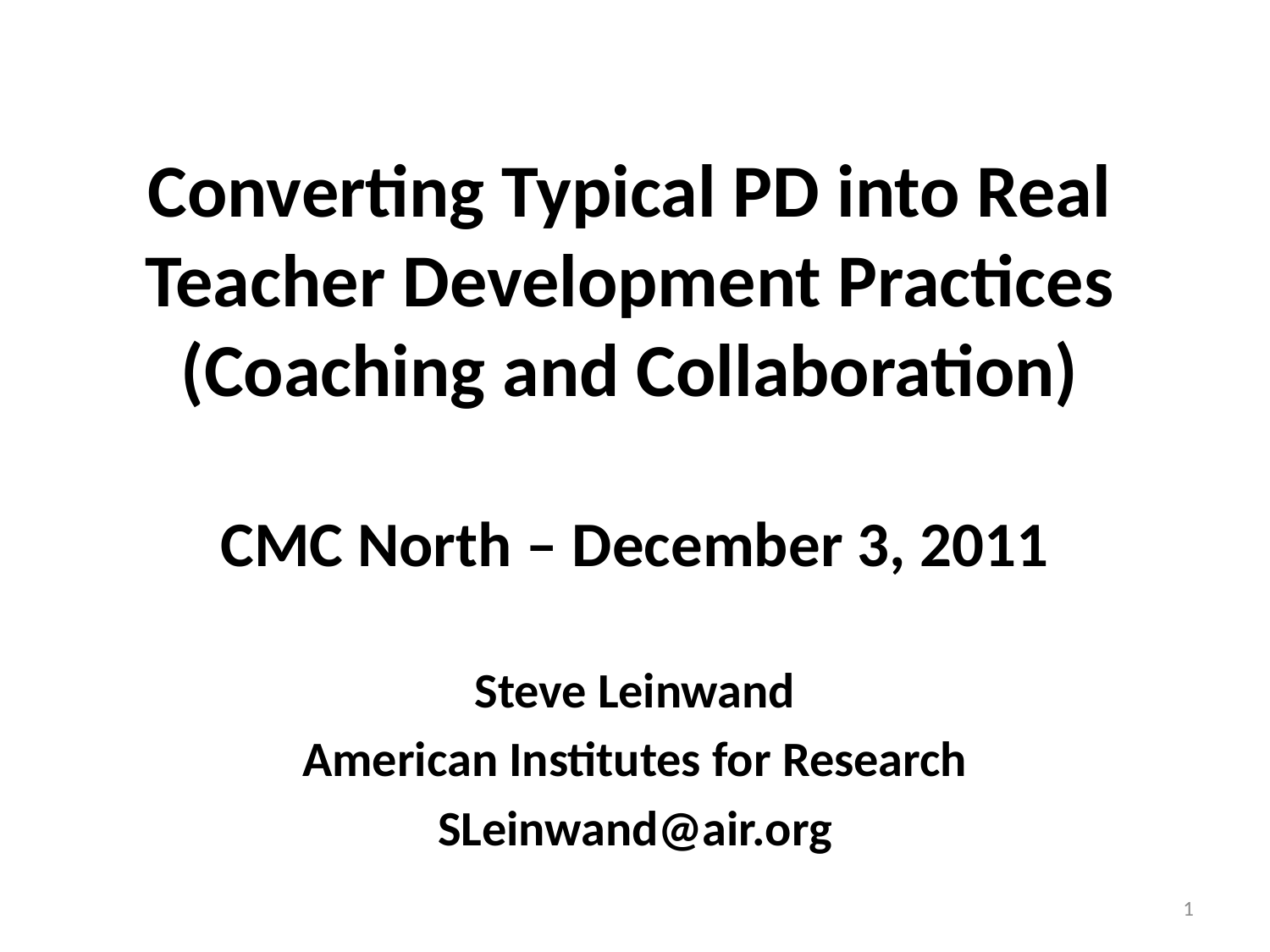

# Converting Typical PD into Real Teacher Development Practices (Coaching and Collaboration)
CMC North – December 3, 2011

Steve Leinwand
American Institutes for Research
SLeinwand@air.org

1